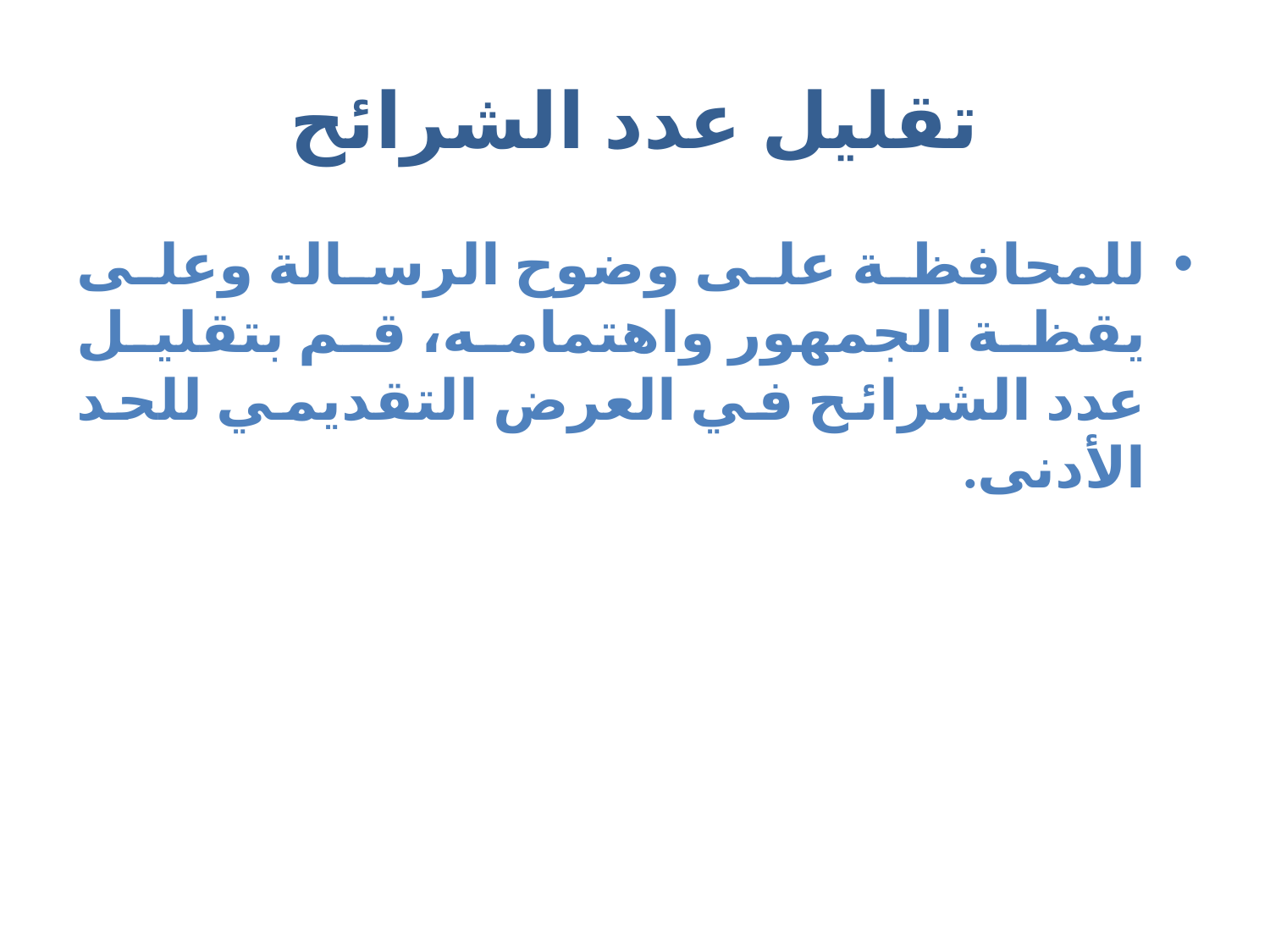

# تقليل عدد الشرائح
للمحافظة على وضوح الرسالة وعلى يقظة الجمهور واهتمامه، قم بتقليل عدد الشرائح في العرض التقديمي للحد الأدنى.